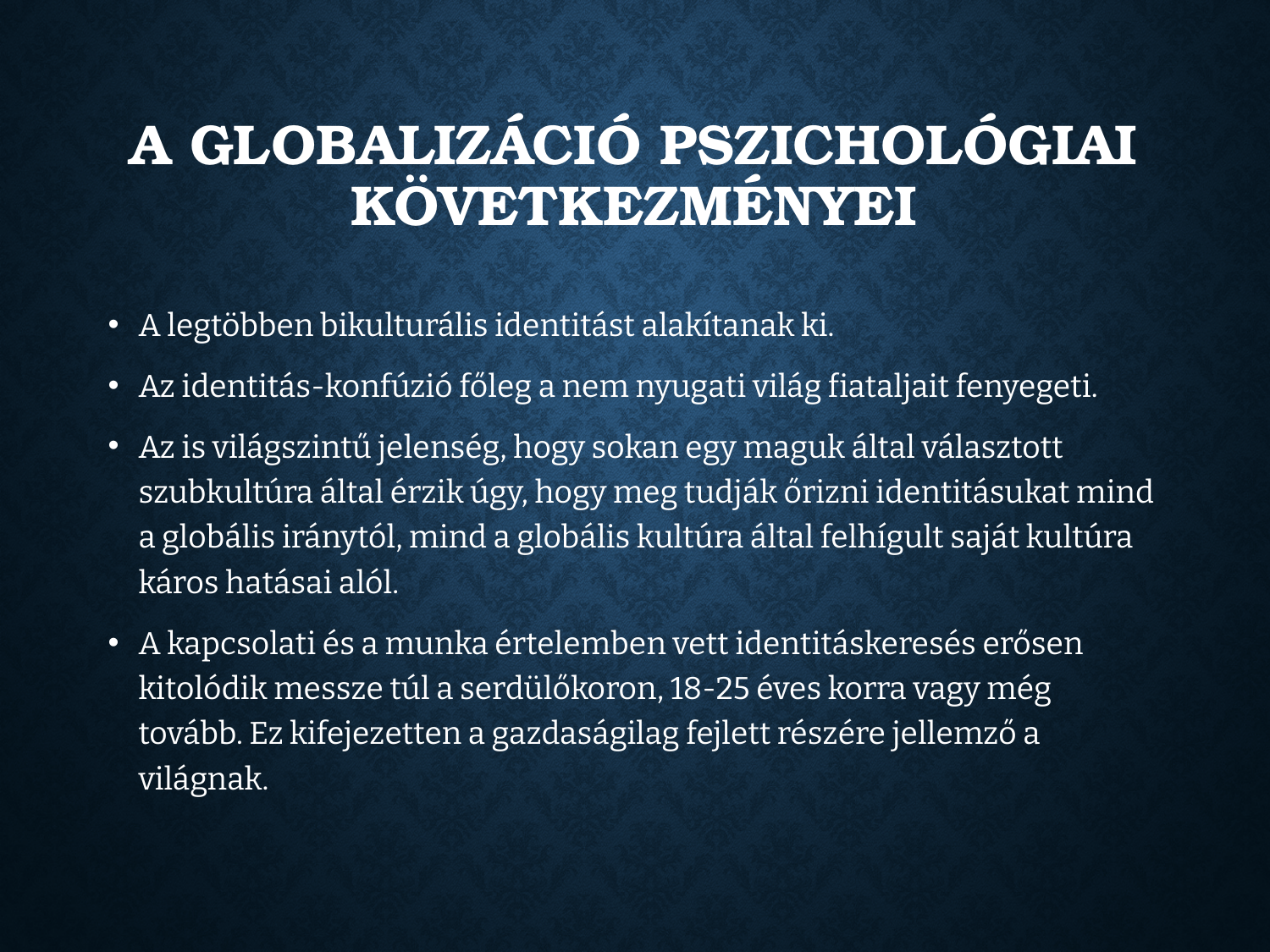

# A globalizáció pszichológiai következményei
A legtöbben bikulturális identitást alakítanak ki.
Az identitás-konfúzió főleg a nem nyugati világ fiataljait fenyegeti.
Az is világszintű jelenség, hogy sokan egy maguk által választott szubkultúra által érzik úgy, hogy meg tudják őrizni identitásukat mind a globális iránytól, mind a globális kultúra által felhígult saját kultúra káros hatásai alól.
A kapcsolati és a munka értelemben vett identitáskeresés erősen kitolódik messze túl a serdülőkoron, 18-25 éves korra vagy még tovább. Ez kifejezetten a gazdaságilag fejlett részére jellemző a világnak.